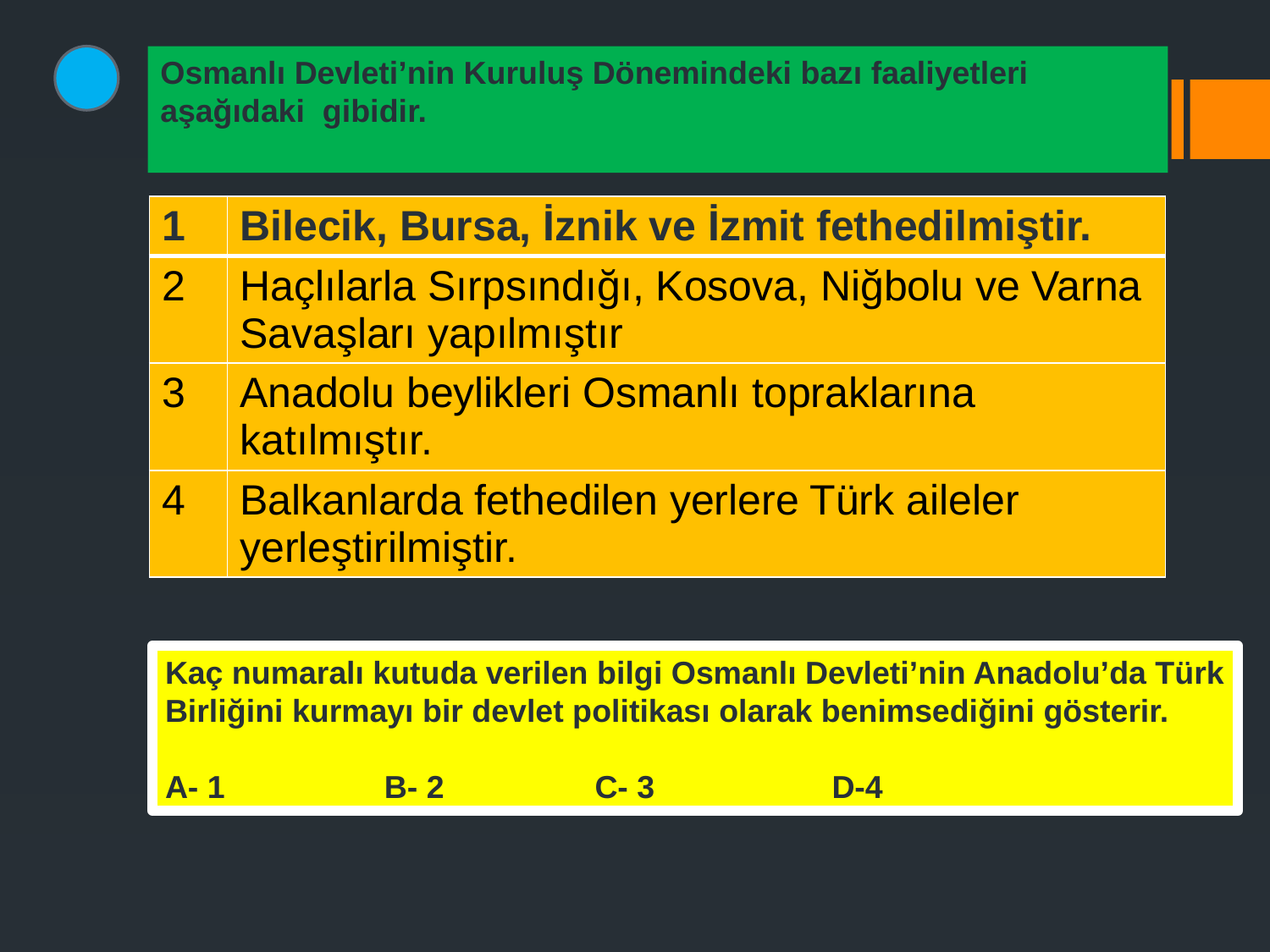

Osmanlı Devleti’nin Kuruluş Dönemindeki bazı faaliyetleri aşağıdaki  gibidir.

| 1 | Bilecik, Bursa, İznik ve İzmit fethedilmiştir. |
| --- | --- |
| 2 | Haçlılarla Sırpsındığı, Kosova, Niğbolu ve Varna Savaşları yapılmıştır |
| 3 | Anadolu beylikleri Osmanlı topraklarına katılmıştır. |
| 4 | Balkanlarda fethedilen yerlere Türk aileler yerleştirilmiştir. |
Kaç numaralı kutuda verilen bilgi Osmanlı Devleti’nin Anadolu’da Türk
Birliğini kurmayı bir devlet politikası olarak benimsediğini gösterir.

A- 1                  B- 2                 C- 3                    D-4